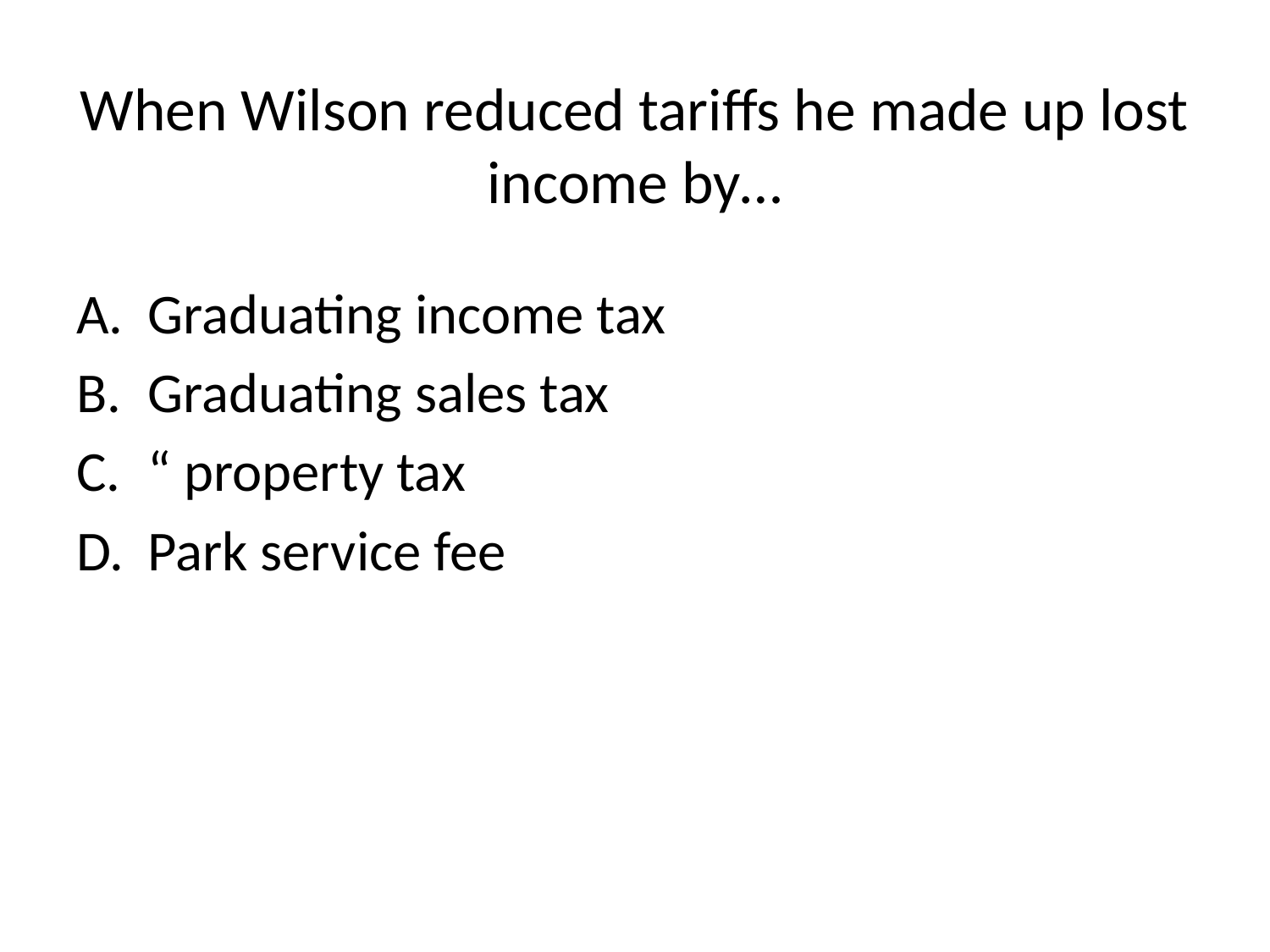

# When Wilson reduced tariffs he made up lost income by…
Graduating income tax
Graduating sales tax
“ property tax
Park service fee